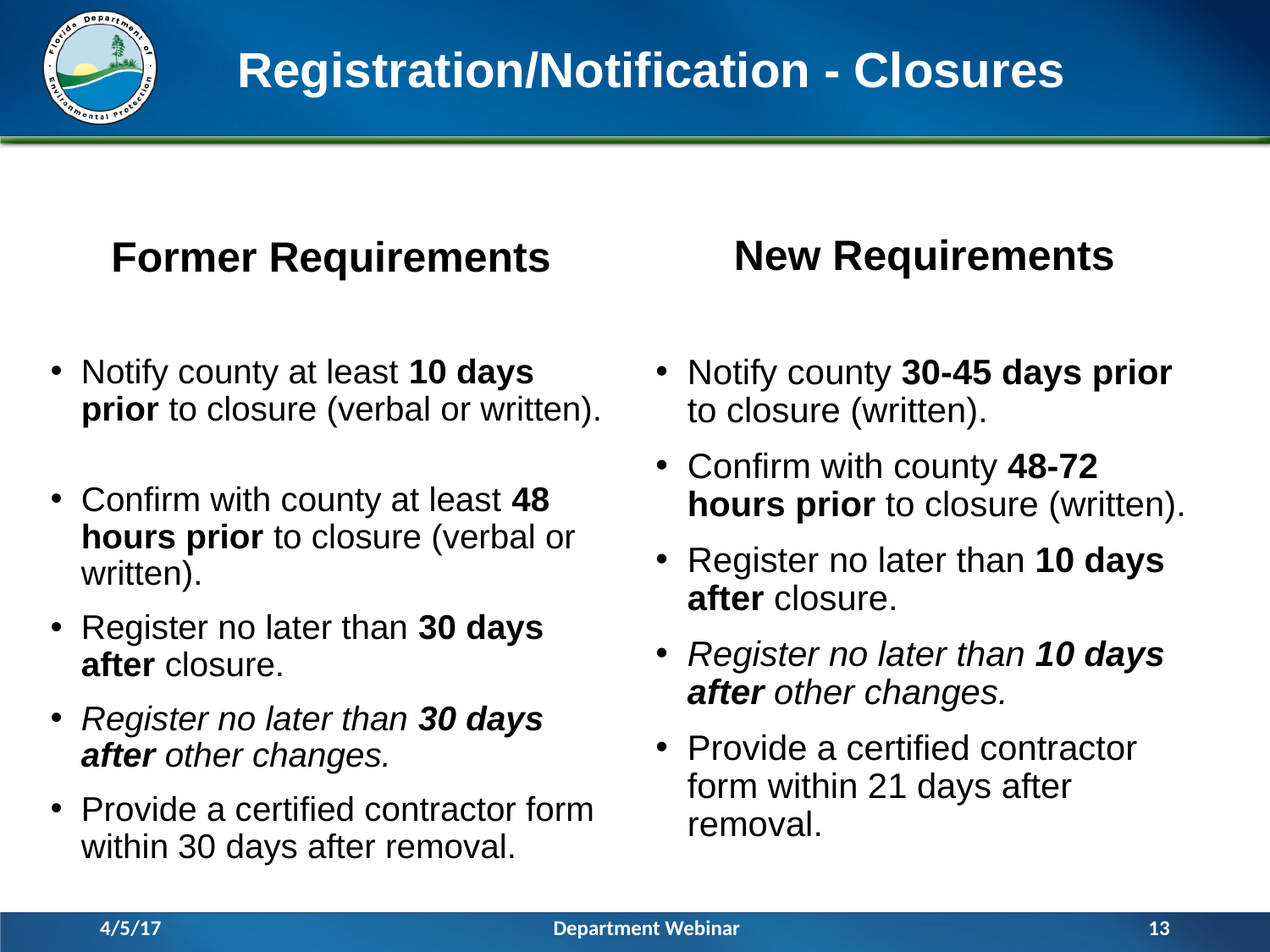

# Registration/Notification - Closures
New Requirements
Former Requirements
Notify county 30-45 days prior to closure (written).
Confirm with county 48-72 hours prior to closure (written).
Register no later than 10 days after closure.
Register no later than 10 days after other changes.
Provide a certified contractor form within 21 days after removal.

Notify county at least 10 days prior to closure (verbal or written).
Confirm with county at least 48 hours prior to closure (verbal or written).
Register no later than 30 days after closure.
Register no later than 30 days after other changes.
Provide a certified contractor form within 30 days after removal.

4/5/17
Department Webinar
13